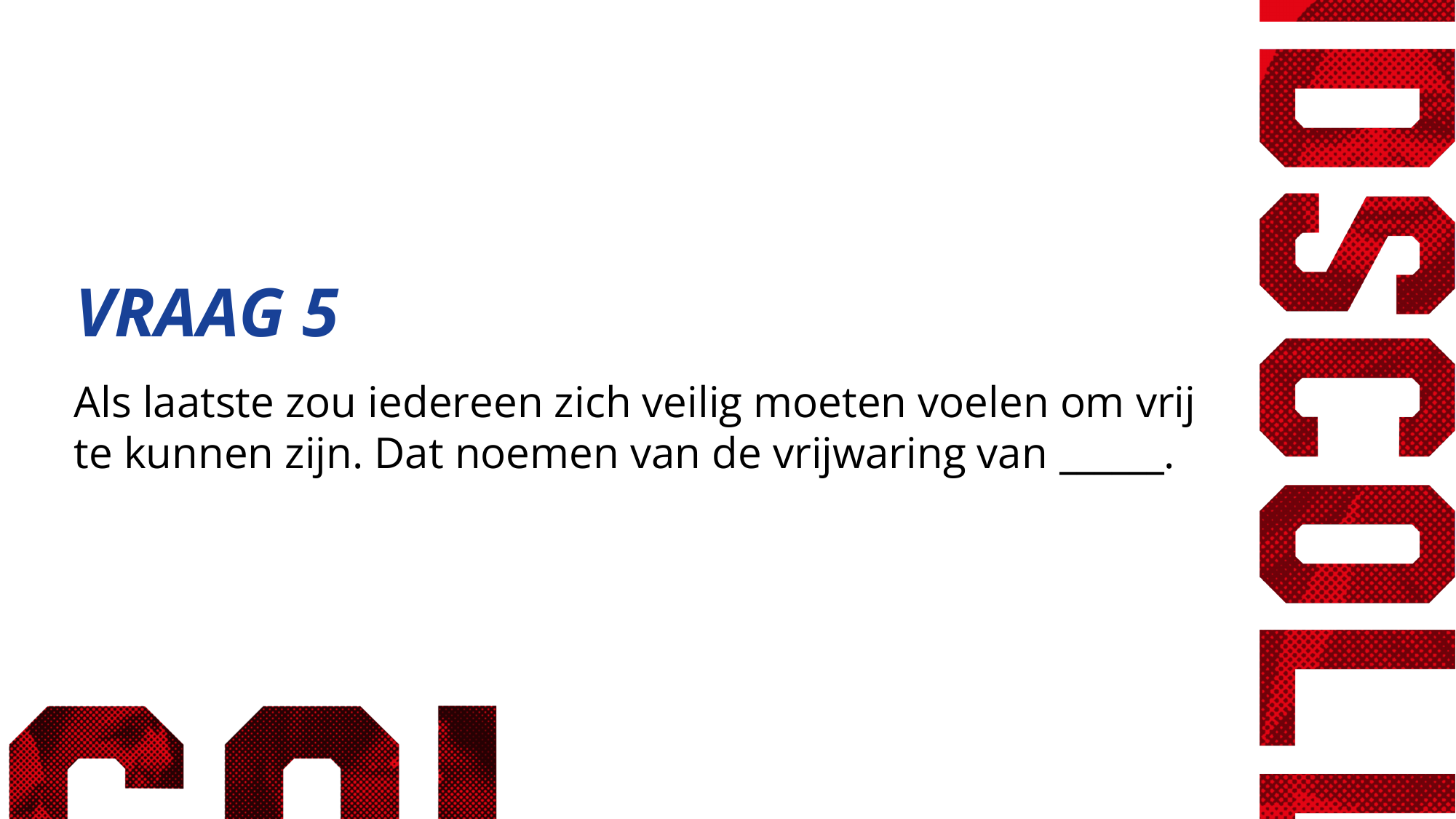

VRAAG 5
Als laatste zou iedereen zich veilig moeten voelen om vrij te kunnen zijn. Dat noemen van de vrijwaring van ______.